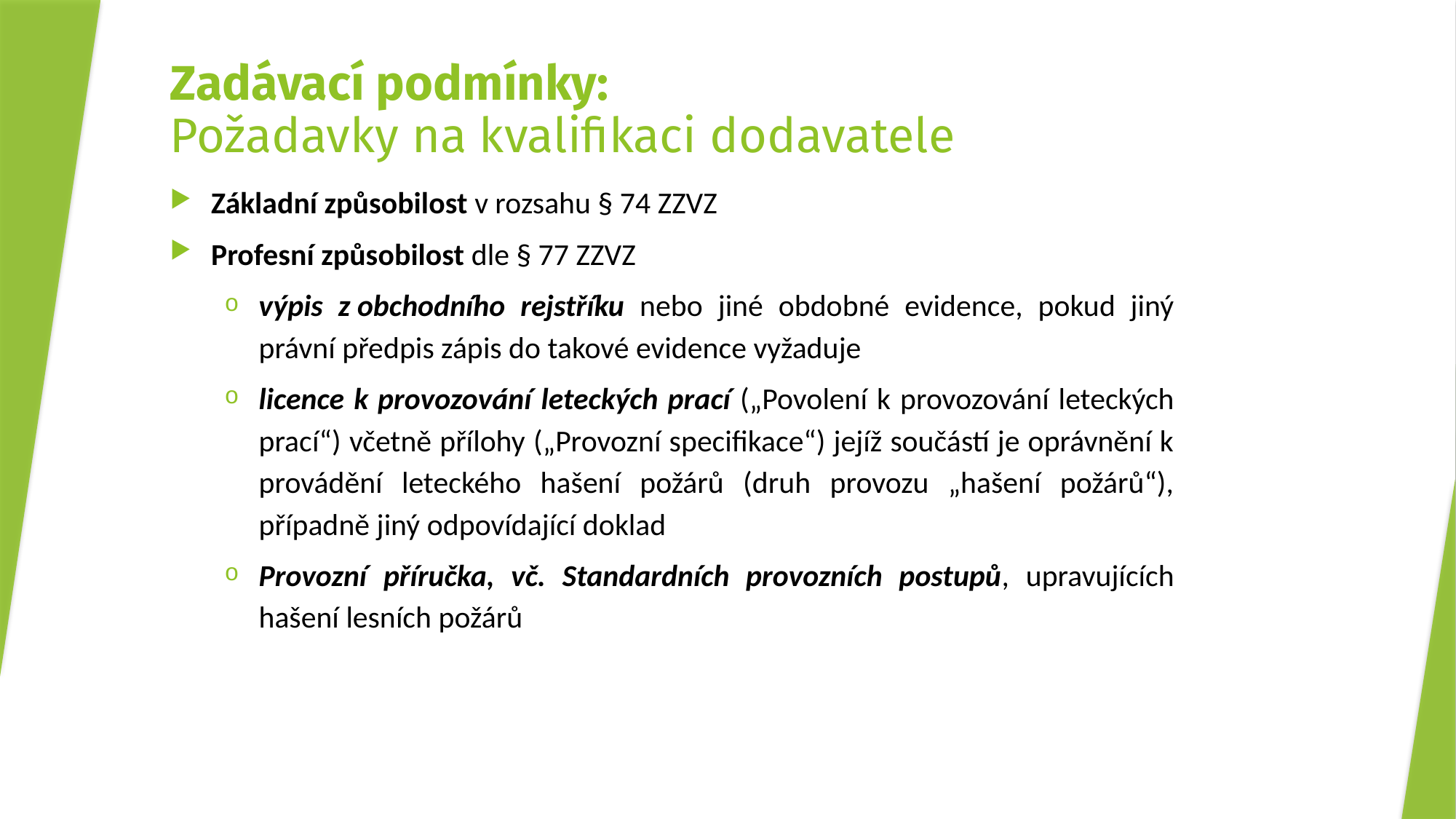

# Zadávací podmínky: Požadavky na kvalifikaci dodavatele
Základní způsobilost v rozsahu § 74 ZZVZ
Profesní způsobilost dle § 77 ZZVZ
výpis z obchodního rejstříku nebo jiné obdobné evidence, pokud jiný právní předpis zápis do takové evidence vyžaduje
licence k provozování leteckých prací („Povolení k provozování leteckých prací“) včetně přílohy („Provozní specifikace“) jejíž součástí je oprávnění k provádění leteckého hašení požárů (druh provozu „hašení požárů“), případně jiný odpovídající doklad
Provozní příručka, vč. Standardních provozních postupů, upravujících hašení lesních požárů